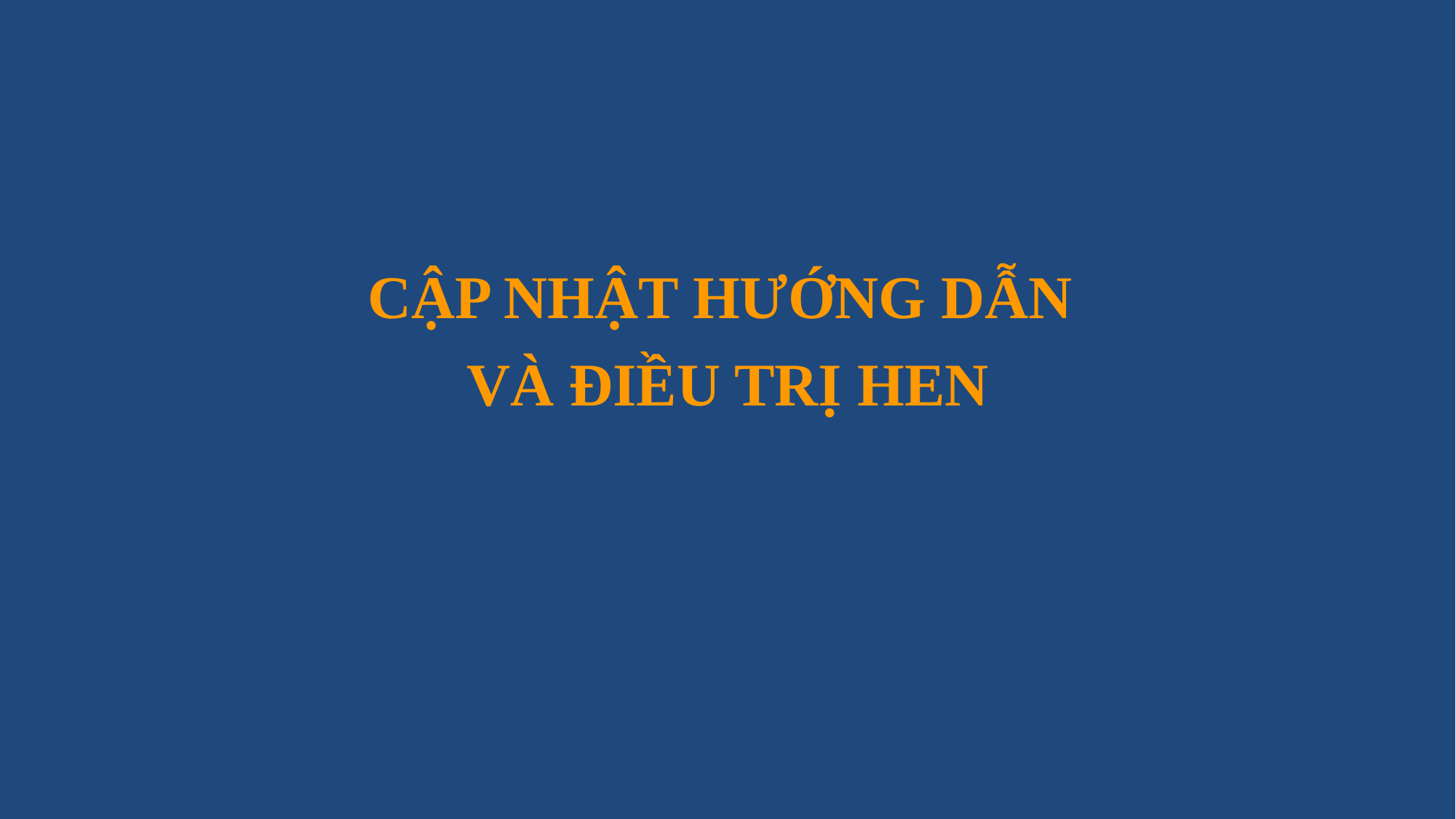

# CẬP NHẬT HƯỚNG DẪN VÀ ĐIỀU TRỊ HEN